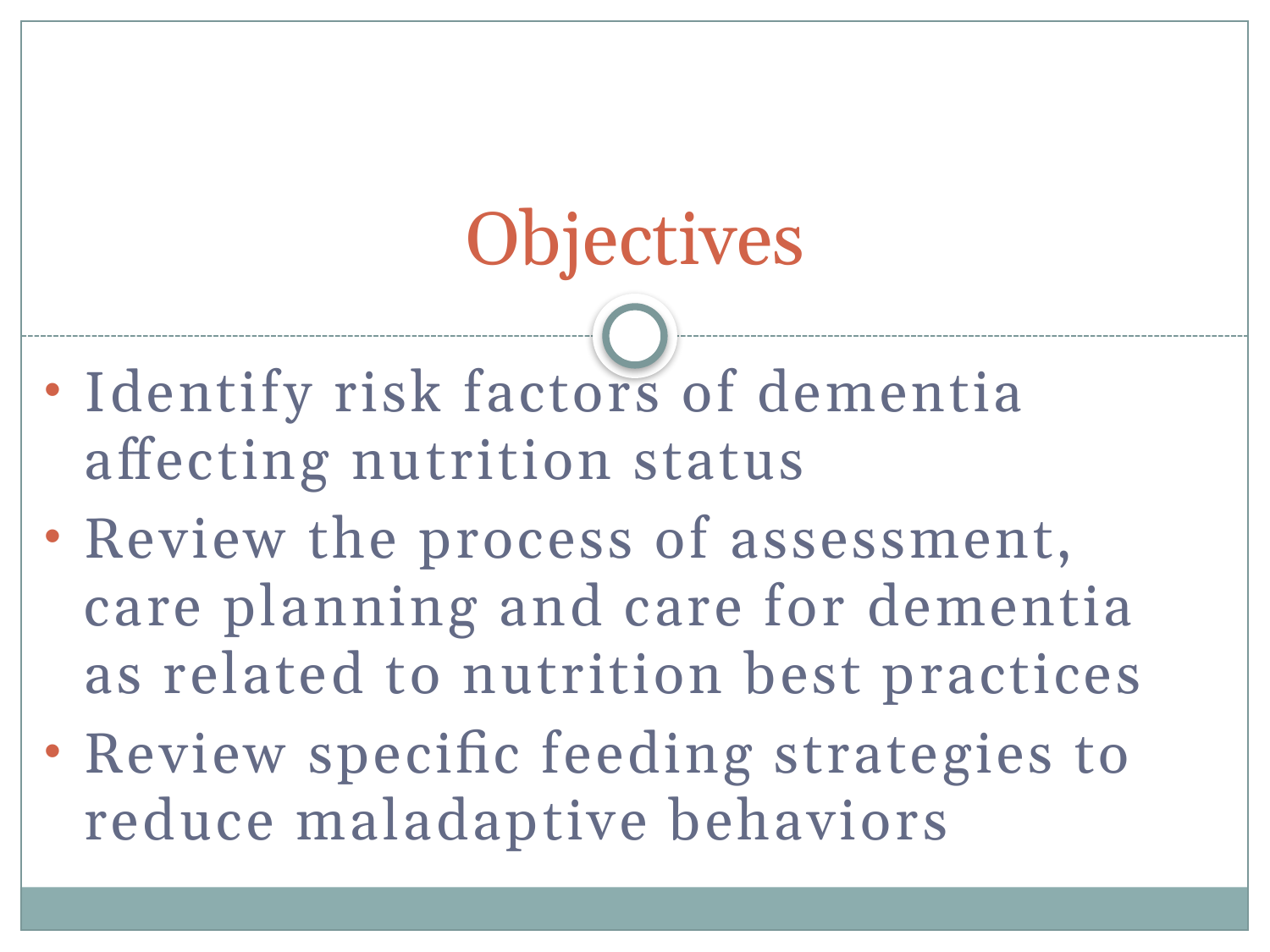

# Objectives
Identify risk factors of dementia affecting nutrition status
Review the process of assessment, care planning and care for dementia as related to nutrition best practices
Review specific feeding strategies to reduce maladaptive behaviors